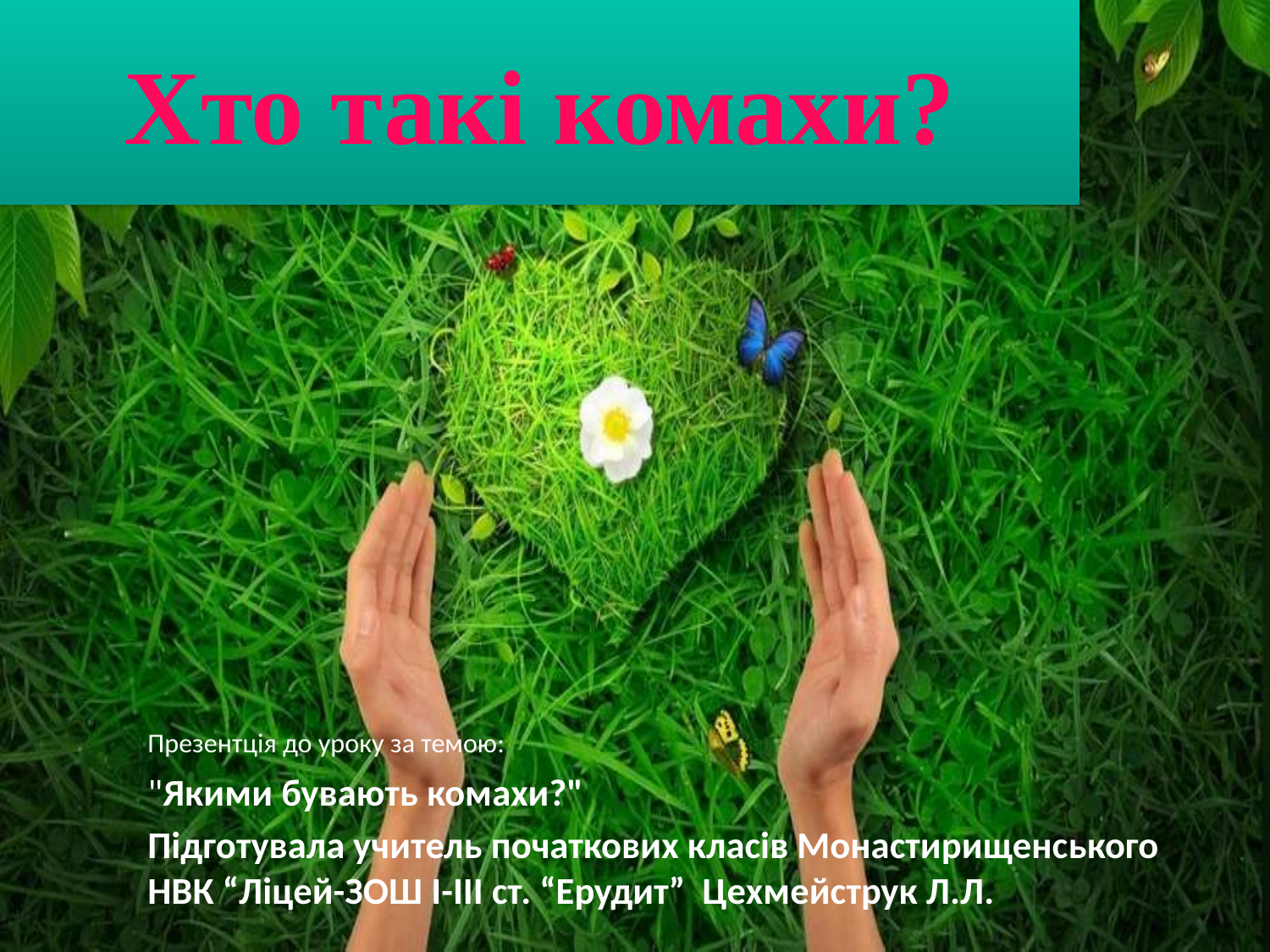

# Хто такі комахи?
Презентція до уроку за темою:
"Якими бувають комахи?"
Підготувала учитель початкових класів Монастирищенського НВК “Ліцей-ЗОШ І-ІІІ ст. “Ерудит”  Цехмейструк Л.Л.